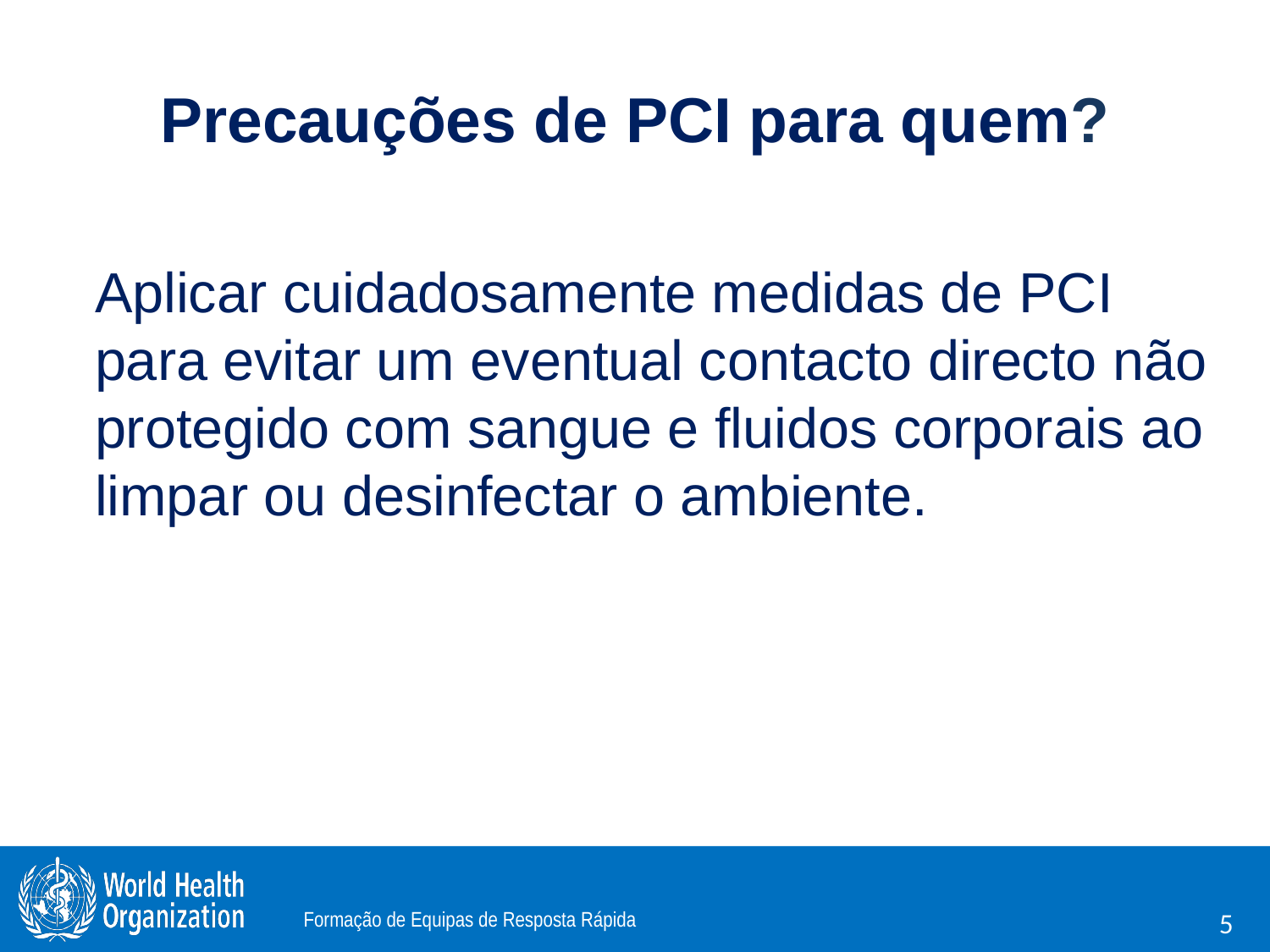

# Precauções de PCI para quem?
Aplicar cuidadosamente medidas de PCI para evitar um eventual contacto directo não protegido com sangue e fluidos corporais ao limpar ou desinfectar o ambiente.